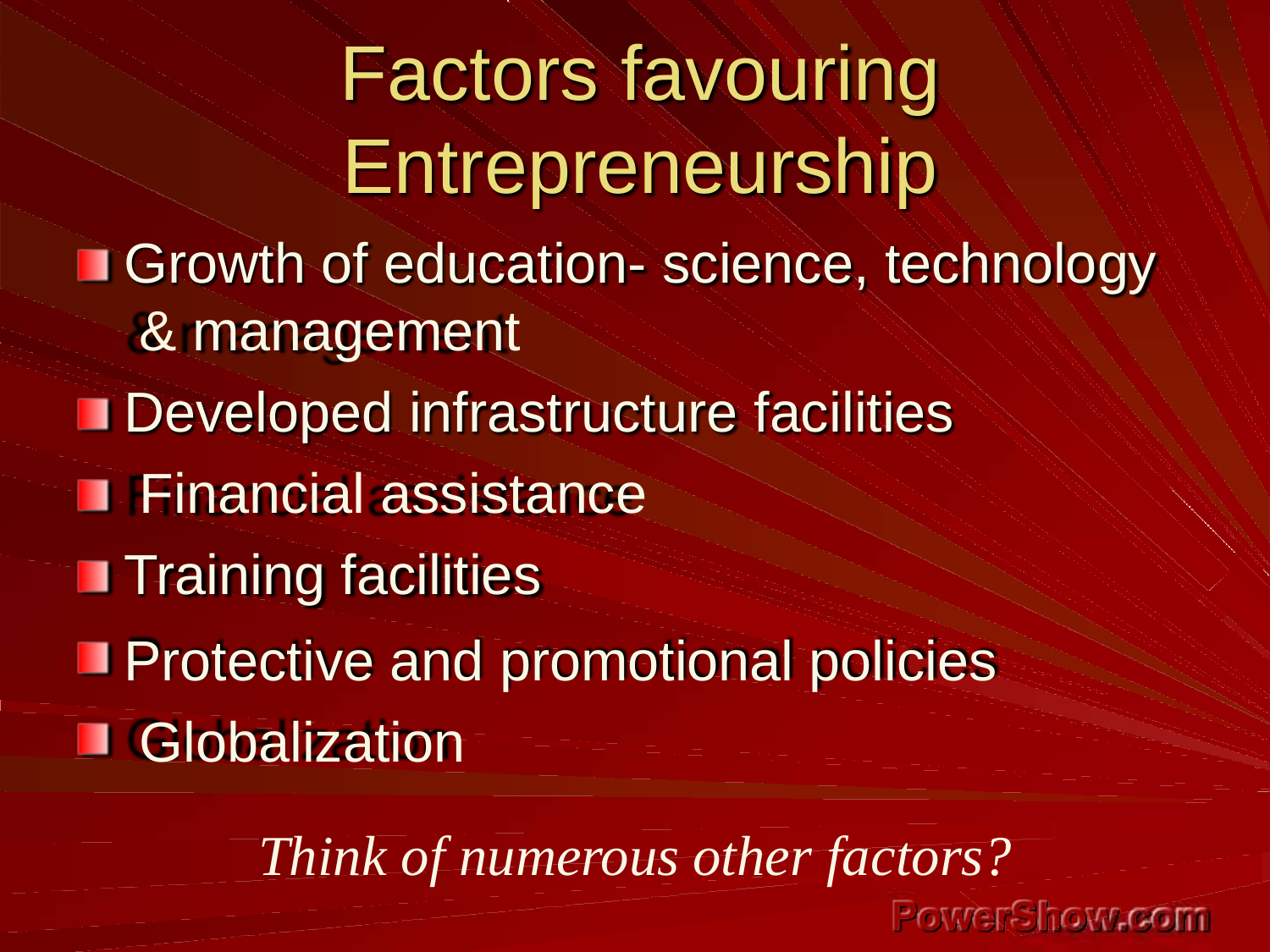

# Factors favouring  Entrepreneurship

Growth of education- science, technology  & management
Developed infrastructure facilities  Financial assistance
Training facilities
Protective and promotional policies  Globalization
Think of numerous other factors?